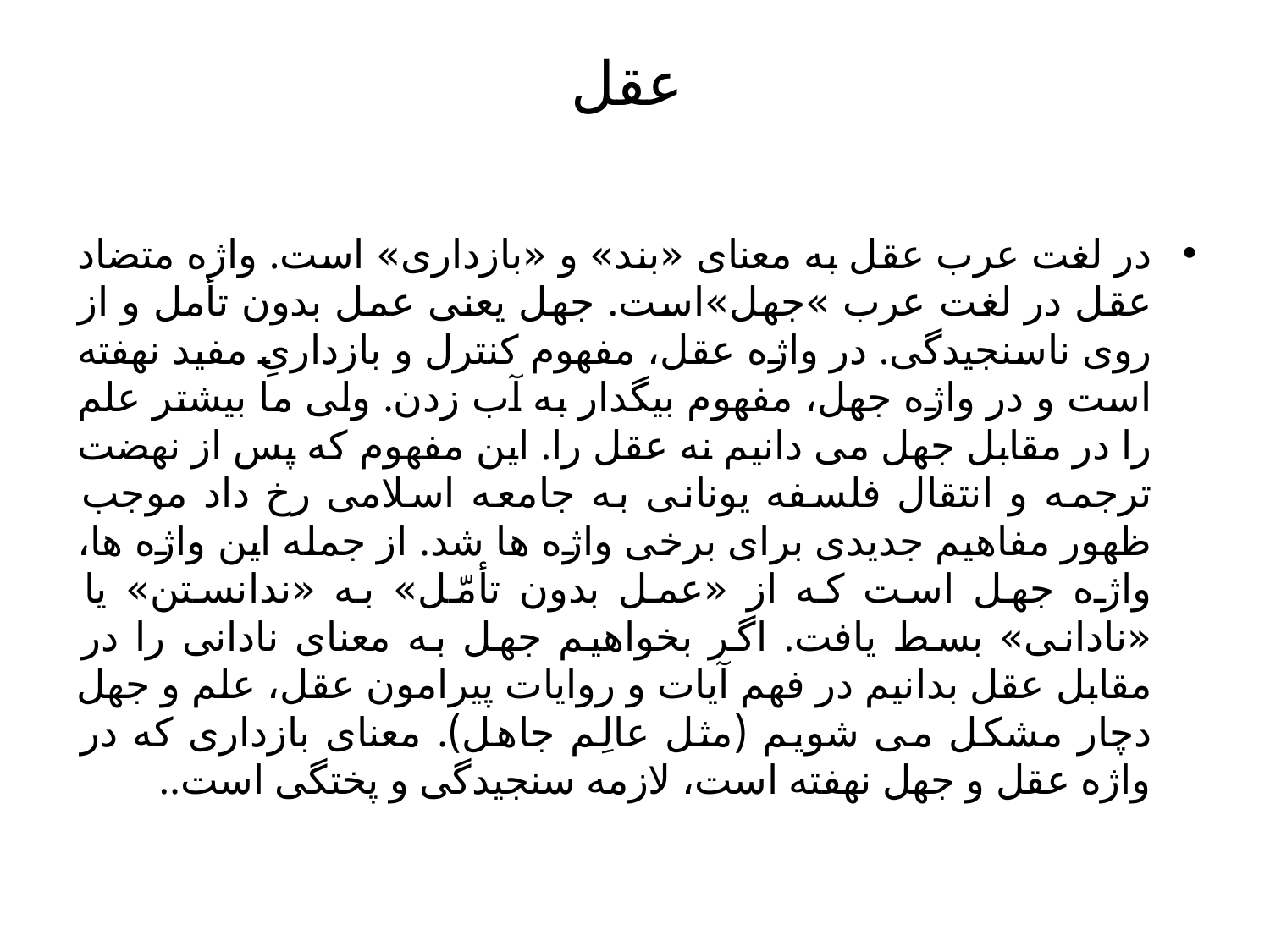

# عقل
در لغت عرب عقل به معنای «بند» و «بازداری» است. واژه متضاد عقل در لغت عرب »جهل»است. جهل یعنی عمل بدون تأمل و از روی ناسنجیدگی. در واژه عقل، مفهوم کنترل و بازداریِ مفید نهفته است و در واژه جهل، مفهوم بیگدار به آب زدن. ولی ما بیشتر علم را در مقابل جهل می دانیم نه عقل را. این مفهوم که پس از نهضت ترجمه و انتقال فلسفه یونانی به جامعه اسلامی رخ داد موجب ظهور مفاهیم جدیدی برای برخی واژه ها شد. از جمله این واژه ها، واژه جهل است که از «عمل بدون تأمّل» به «ندانستن» یا «نادانی» بسط یافت. اگر بخواهیم جهل به معنای نادانی را در مقابل عقل بدانیم در فهم آیات و روایات پیرامون عقل، علم و جهل دچار مشکل می شویم (مثل عالِم جاهل). معنای بازداری که در واژه عقل و جهل نهفته است، لازمه سنجیدگی و پختگی است..